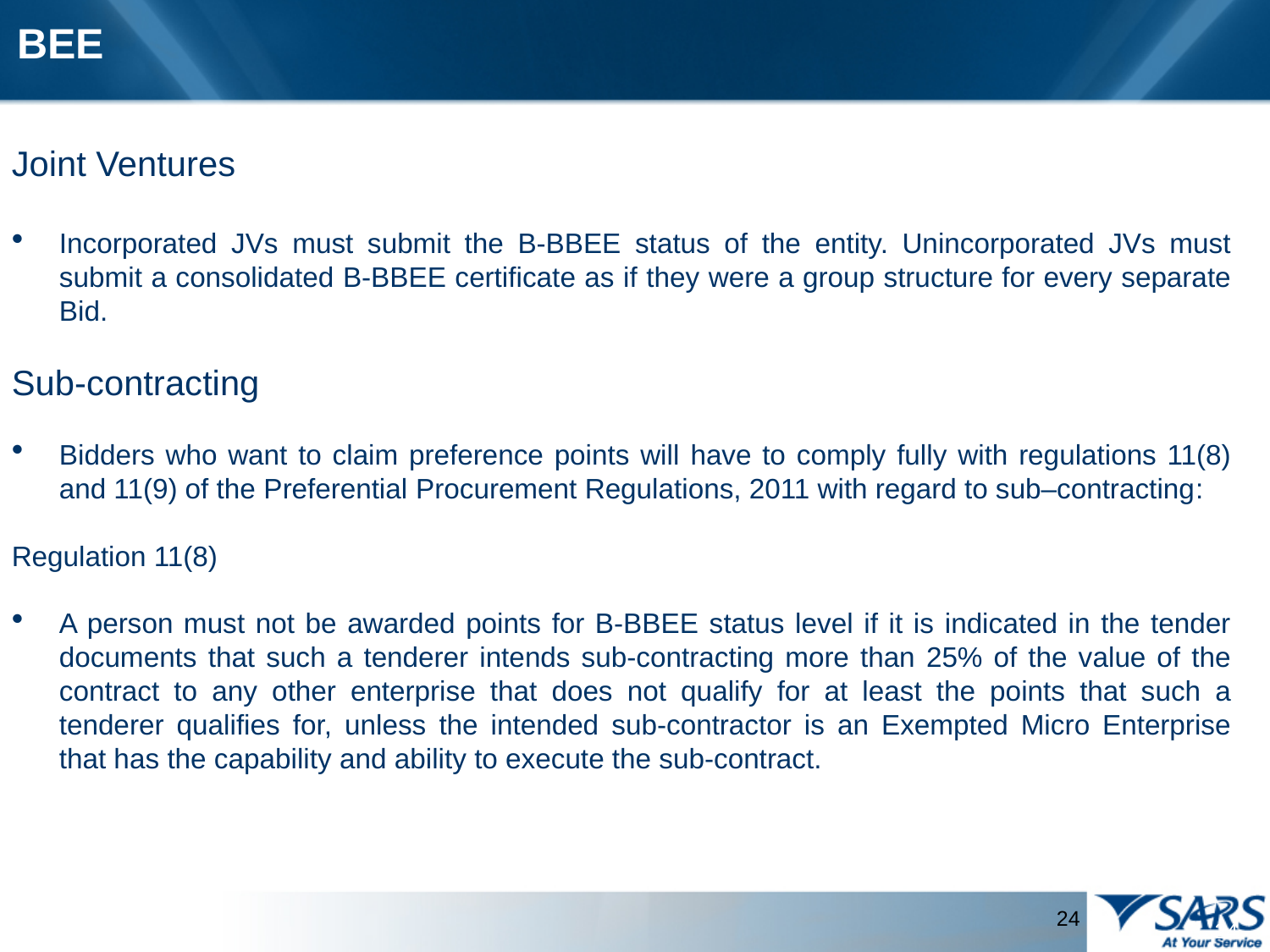

# BEE
Joint Ventures

Incorporated JVs must submit the B-BBEE status of the entity. Unincorporated JVs must submit a consolidated B-BBEE certificate as if they were a group structure for every separate Bid.

Sub-contracting

Bidders who want to claim preference points will have to comply fully with regulations 11(8) and 11(9) of the Preferential Procurement Regulations, 2011 with regard to sub–contracting:

Regulation 11(8)

A person must not be awarded points for B-BBEE status level if it is indicated in the tender documents that such a tenderer intends sub-contracting more than 25% of the value of the contract to any other enterprise that does not qualify for at least the points that such a tenderer qualifies for, unless the intended sub-contractor is an Exempted Micro Enterprise that has the capability and ability to execute the sub-contract.

              24
24